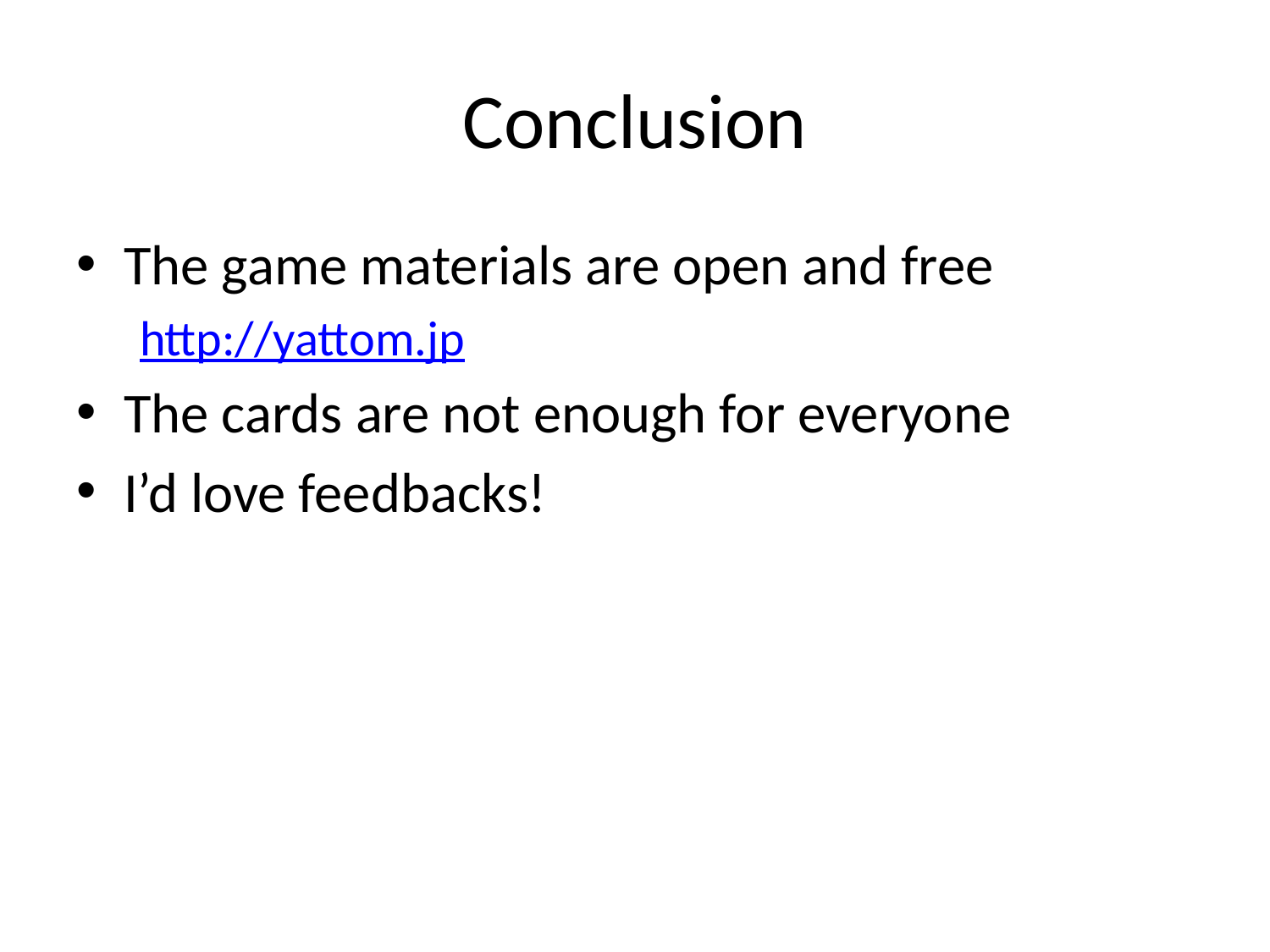

# Conclusion
The game materials are open and free
http://yattom.jp
The cards are not enough for everyone
I’d love feedbacks!